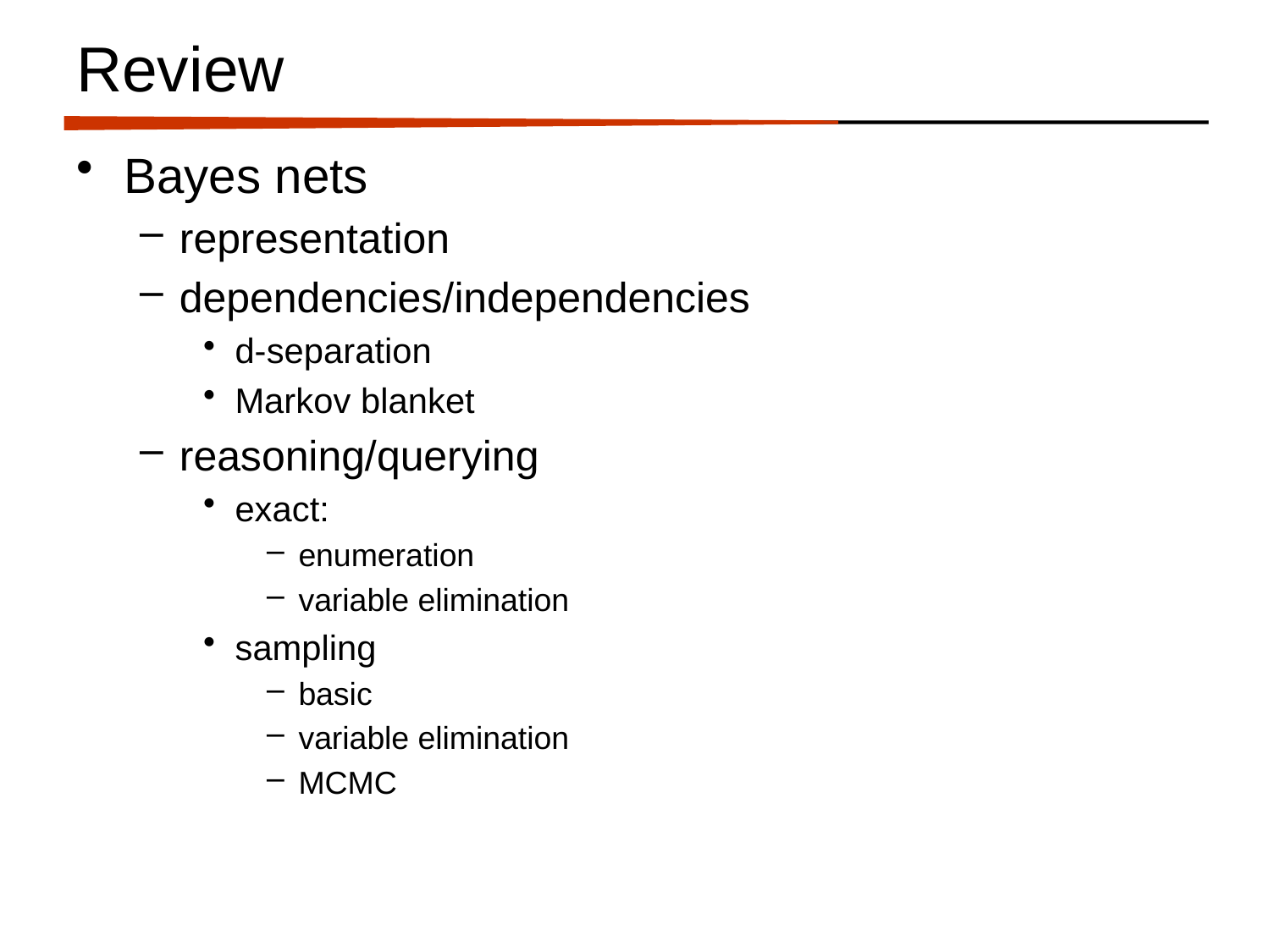

# Review
Bayes nets
representation
dependencies/independencies
d-separation
Markov blanket
reasoning/querying
exact:
enumeration
variable elimination
sampling
basic
variable elimination
MCMC